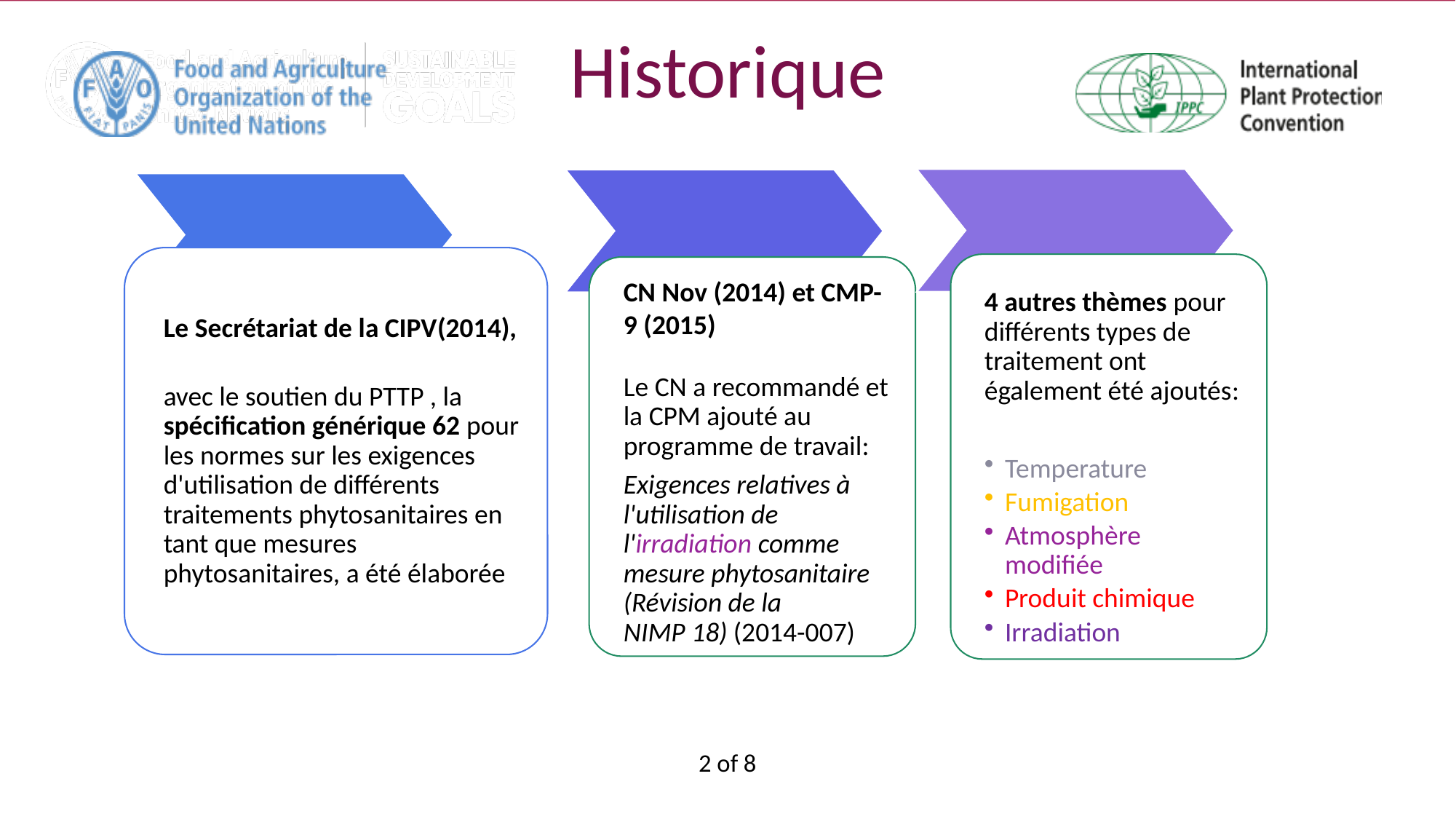

Historique
Le Secrétariat de la CIPV(2014),
avec le soutien du PTTP , la spécification générique 62 pour les normes sur les exigences d'utilisation de différents traitements phytosanitaires en tant que mesures phytosanitaires, a été élaborée

CN Nov (2014) et CMP-9 (2015)

Le CN a recommandé et la CPM ajouté au programme de travail:
Exigences relatives à l'utilisation de l'irradiation comme mesure phytosanitaire (Révision de la NIMP 18) (2014-007)

4 autres thèmes pour différents types de traitement ont également été ajoutés:

Temperature
Fumigation
Atmosphère modifiée
Produit chimique
Irradiation

2 of 8